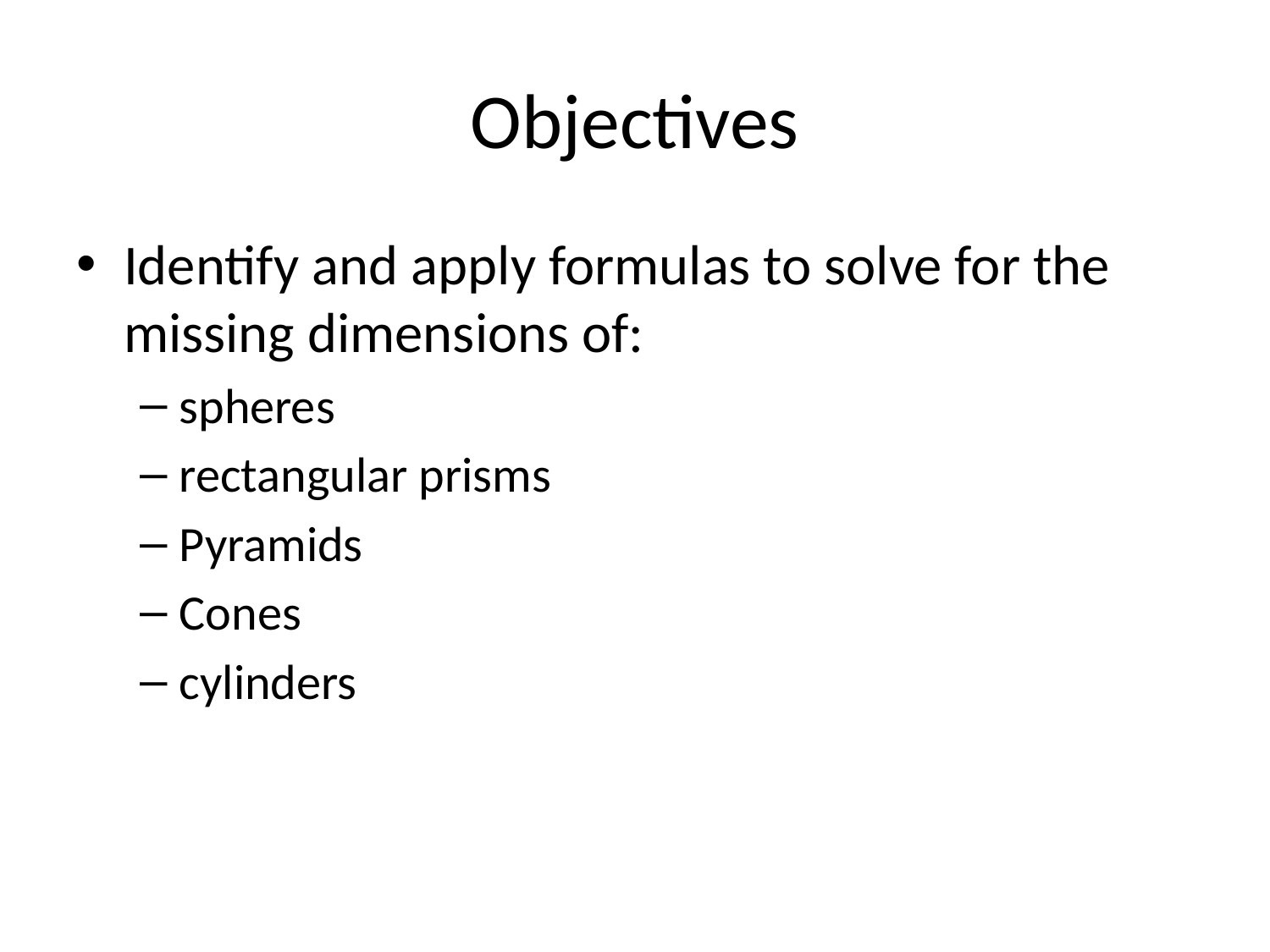

# Objectives
Identify and apply formulas to solve for the missing dimensions of:
spheres
rectangular prisms
Pyramids
Cones
cylinders